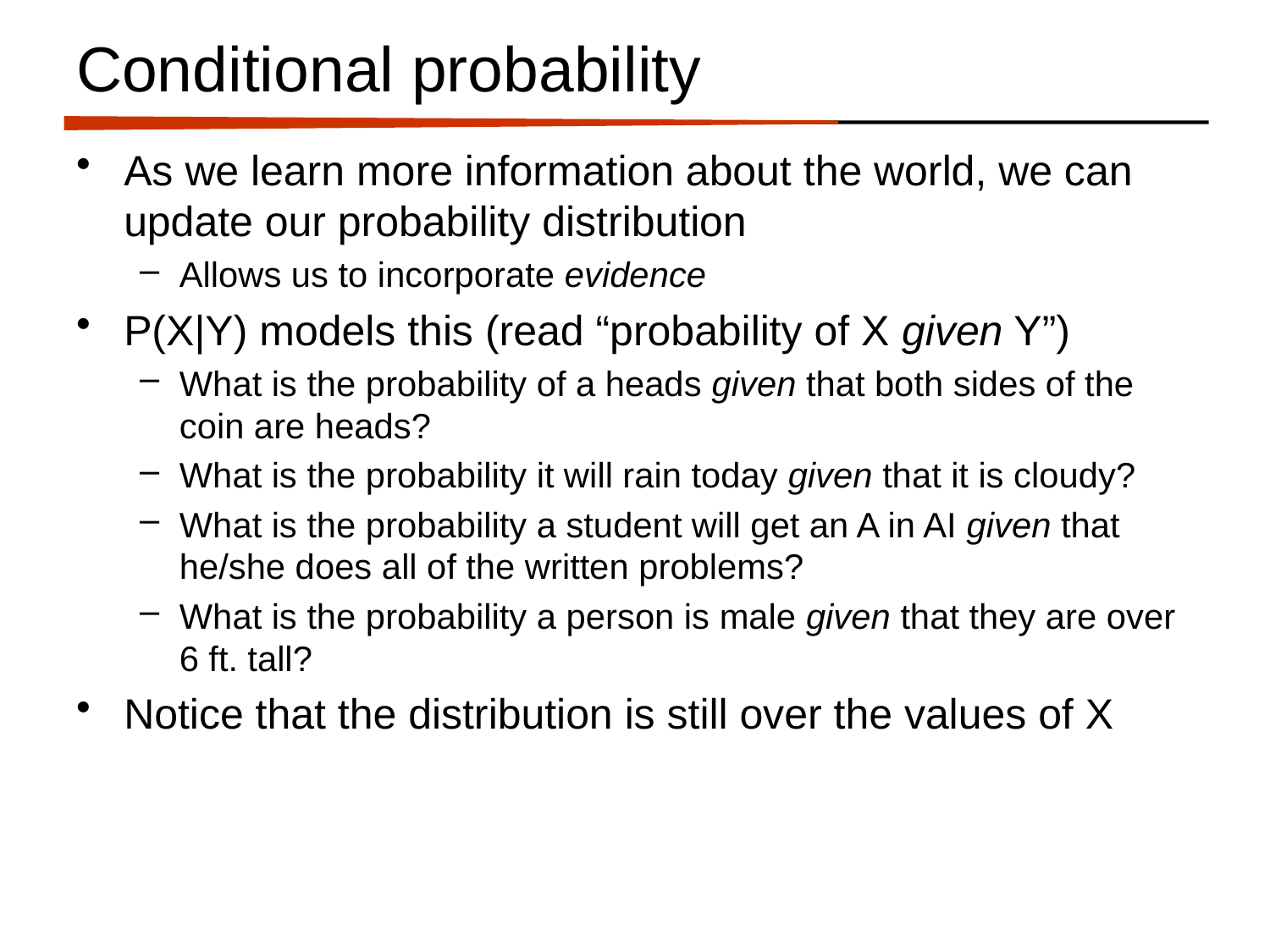

# Conditional probability
As we learn more information about the world, we can update our probability distribution
Allows us to incorporate evidence
P(X|Y) models this (read “probability of X given Y”)
What is the probability of a heads given that both sides of the coin are heads?
What is the probability it will rain today given that it is cloudy?
What is the probability a student will get an A in AI given that he/she does all of the written problems?
What is the probability a person is male given that they are over 6 ft. tall?
Notice that the distribution is still over the values of X